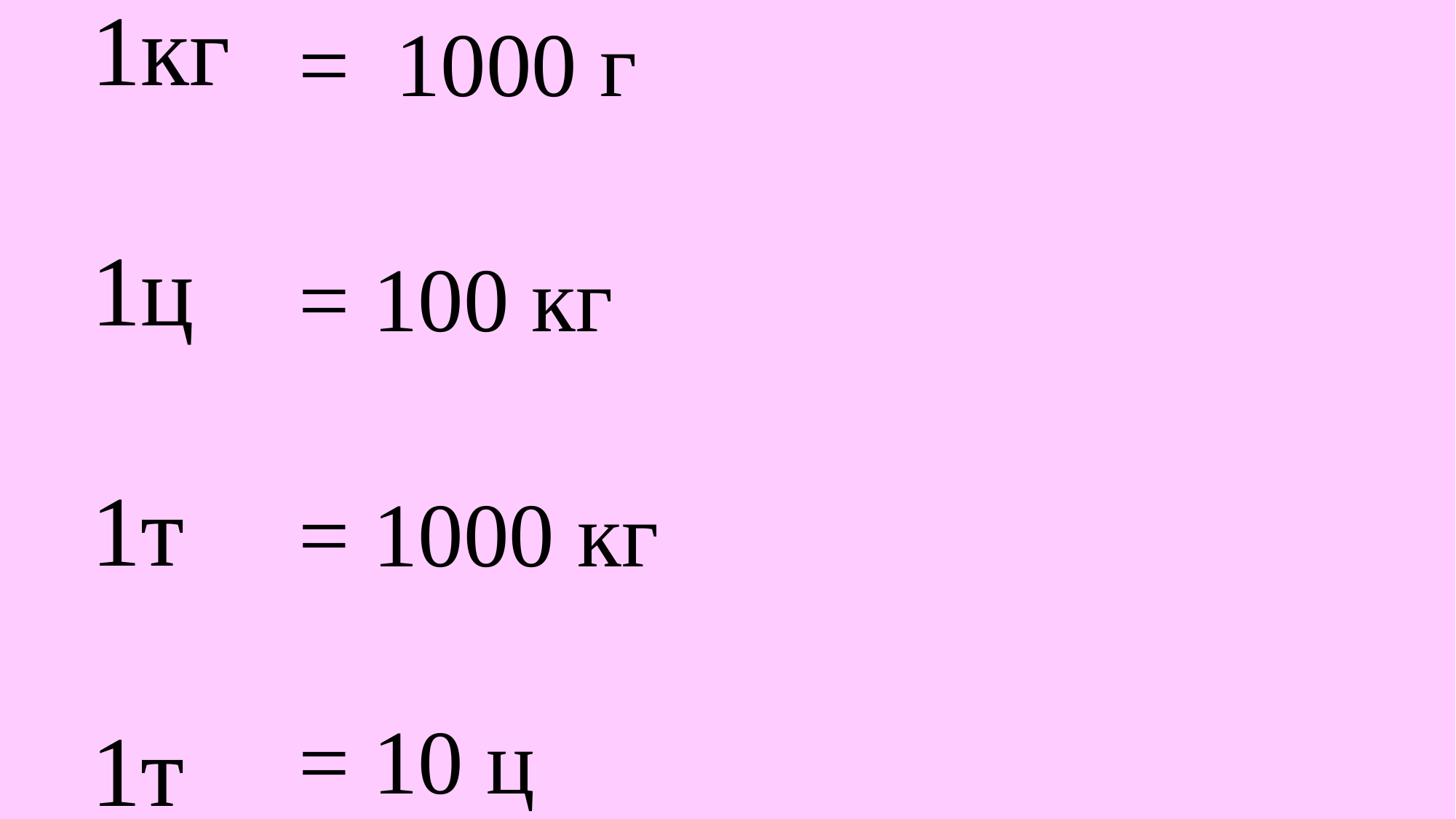

=  1000 г
 1кг

 1ц

 1т

 1т
= 100 кг
= 1000 кг
= 10 ц